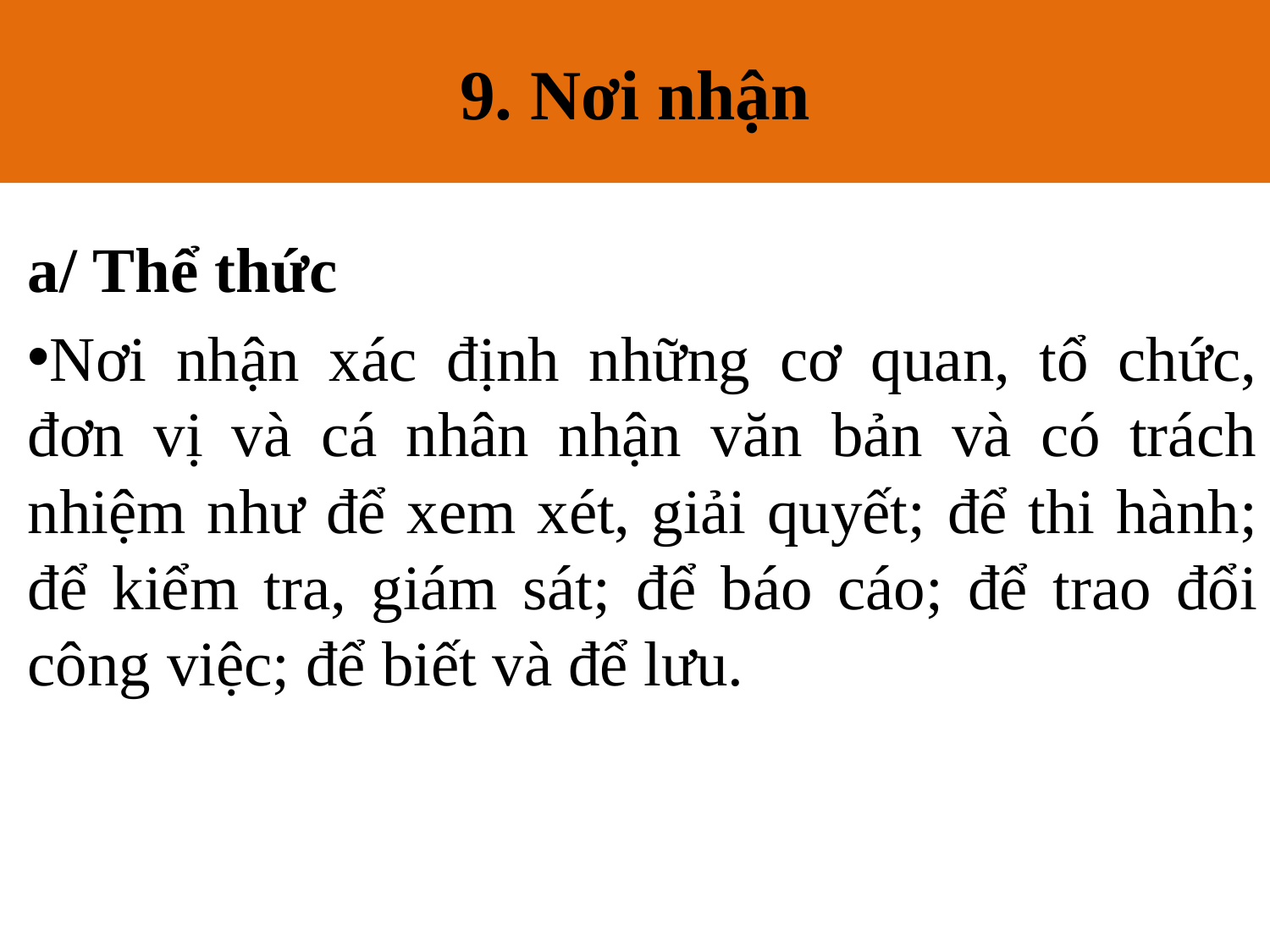

9. Nơi nhận
# 9. Nơi nhận
a/ Thể thức
Nơi nhận xác định những cơ quan, tổ chức, đơn vị và cá nhân nhận văn bản và có trách nhiệm như để xem xét, giải quyết; để thi hành; để kiểm tra, giám sát; để báo cáo; để trao đổi công việc; để biết và để lưu.